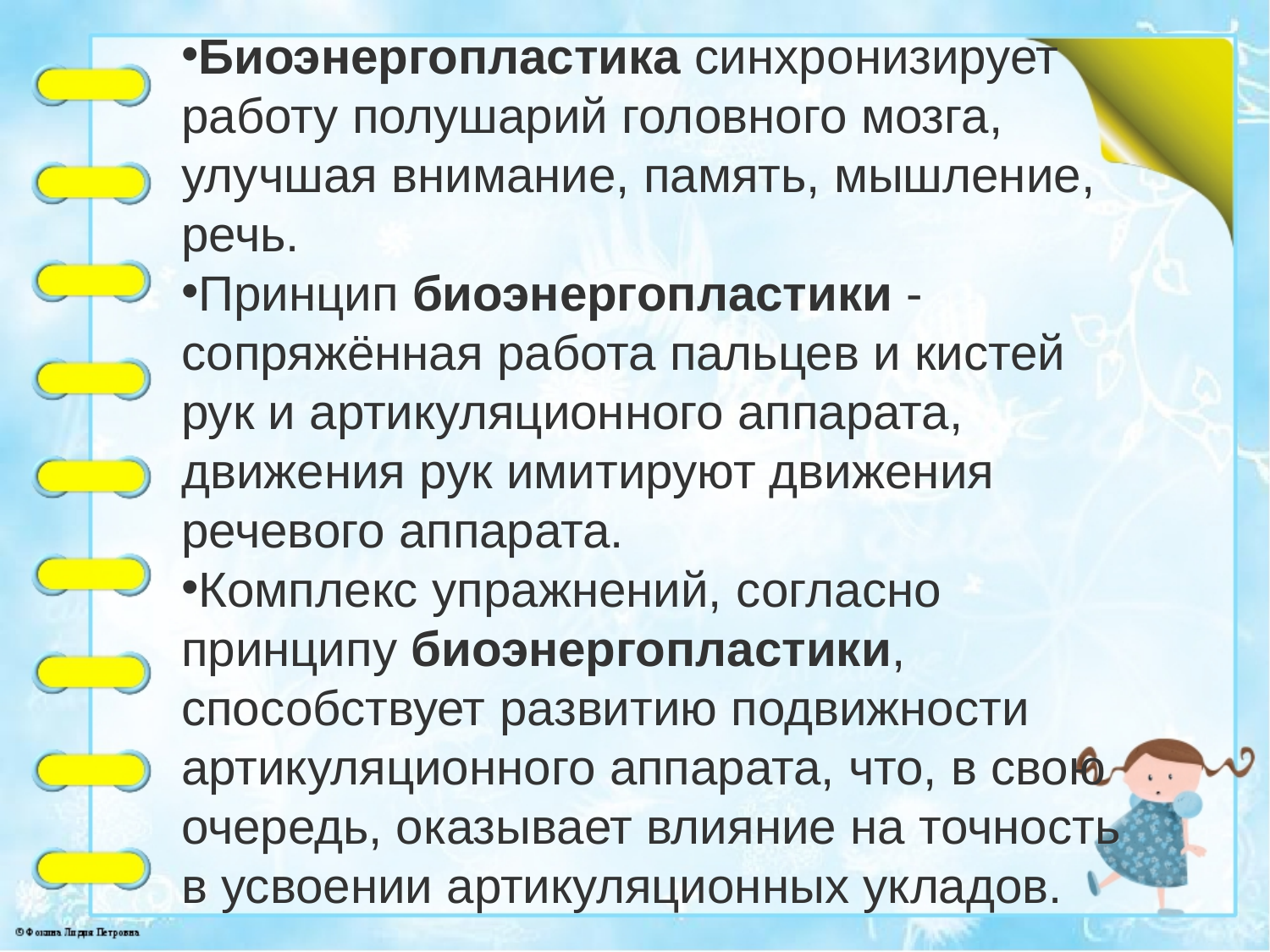

Биоэнергопластика синхронизирует работу полушарий головного мозга, улучшая внимание, память, мышление, речь.
Принцип биоэнергопластики - сопряжённая работа пальцев и кистей рук и артикуляционного аппарата, движения рук имитируют движения речевого аппарата.
Комплекс упражнений, согласно принципу биоэнергопластики, способствует развитию подвижности артикуляционного аппарата, что, в свою очередь, оказывает влияние на точность в усвоении артикуляционных укладов.